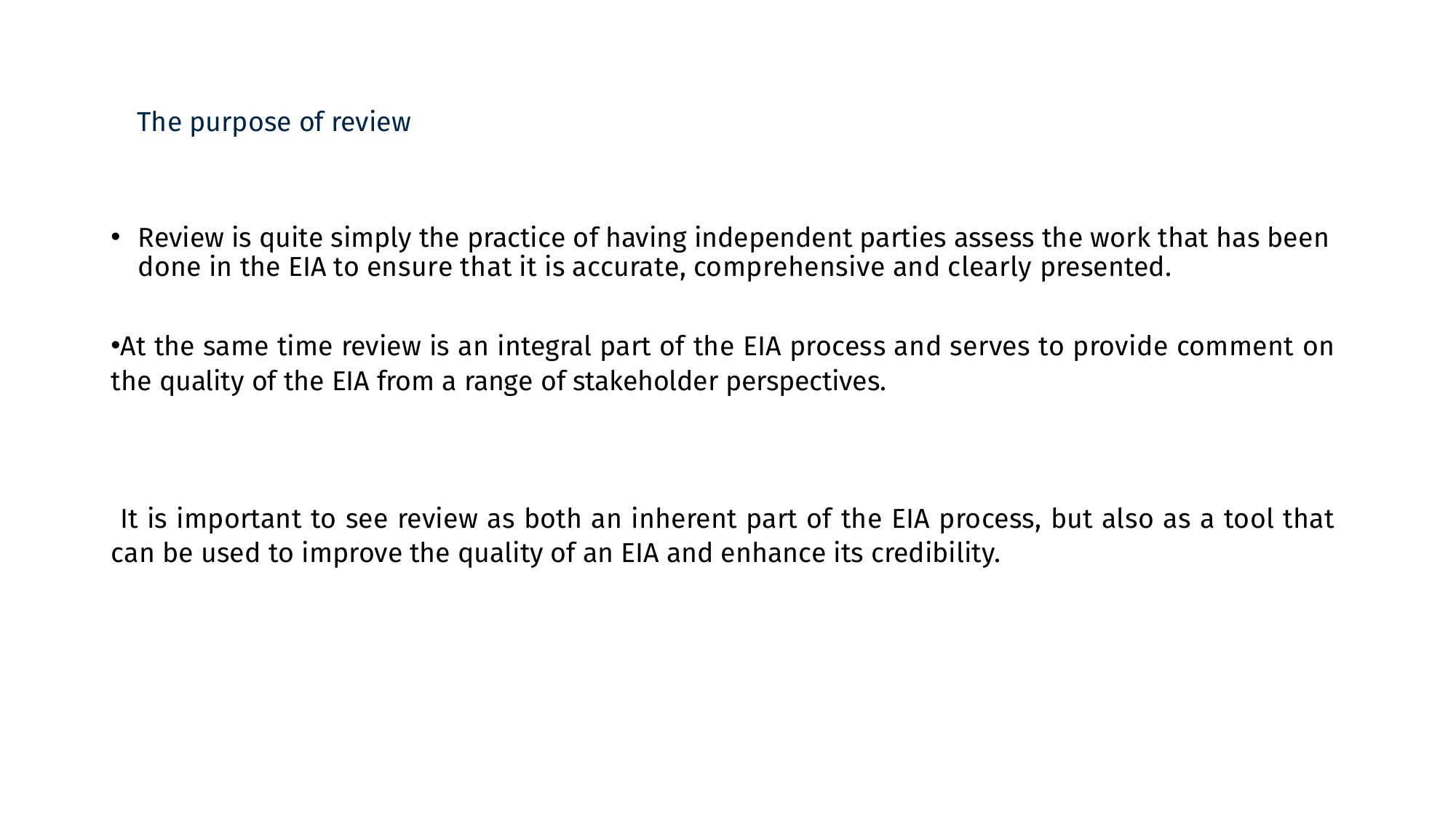

# The purpose of review
Review is quite simply the practice of having independent parties assess the work that has been done in the EIA to ensure that it is accurate, comprehensive and clearly presented.

At the same time review is an integral part of the EIA process and serves to provide comment on the quality of the EIA from a range of stakeholder perspectives.

 It is important to see review as both an inherent part of the EIA process, but also as a tool that can be used to improve the quality of an EIA and enhance its credibility.